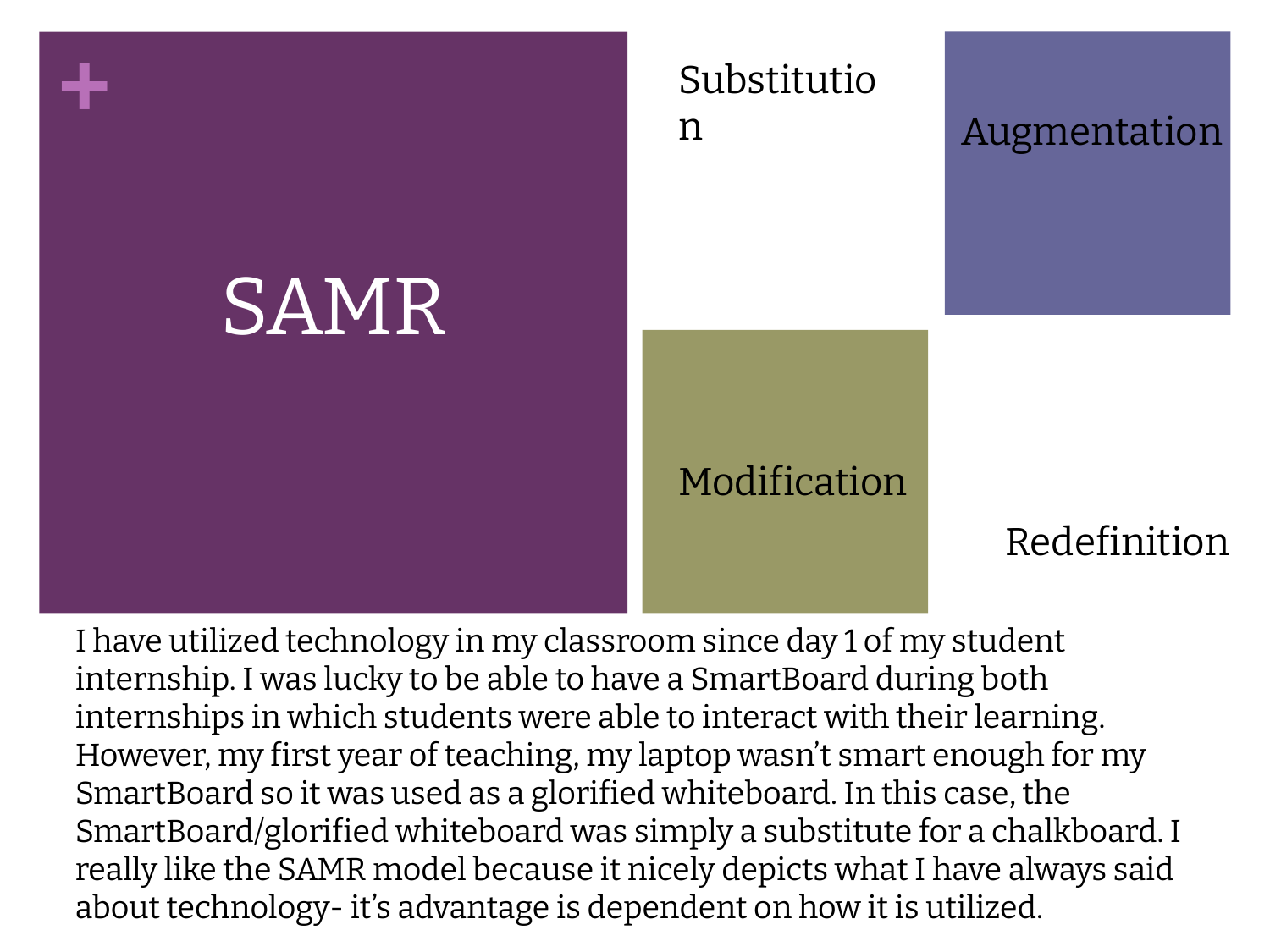

Substitution
Augmentation
SAMR
Modification
Redefinition
I have utilized technology in my classroom since day 1 of my student internship. I was lucky to be able to have a SmartBoard during both internships in which students were able to interact with their learning. However, my first year of teaching, my laptop wasn’t smart enough for my SmartBoard so it was used as a glorified whiteboard. In this case, the SmartBoard/glorified whiteboard was simply a substitute for a chalkboard. I really like the SAMR model because it nicely depicts what I have always said about technology- it’s advantage is dependent on how it is utilized.